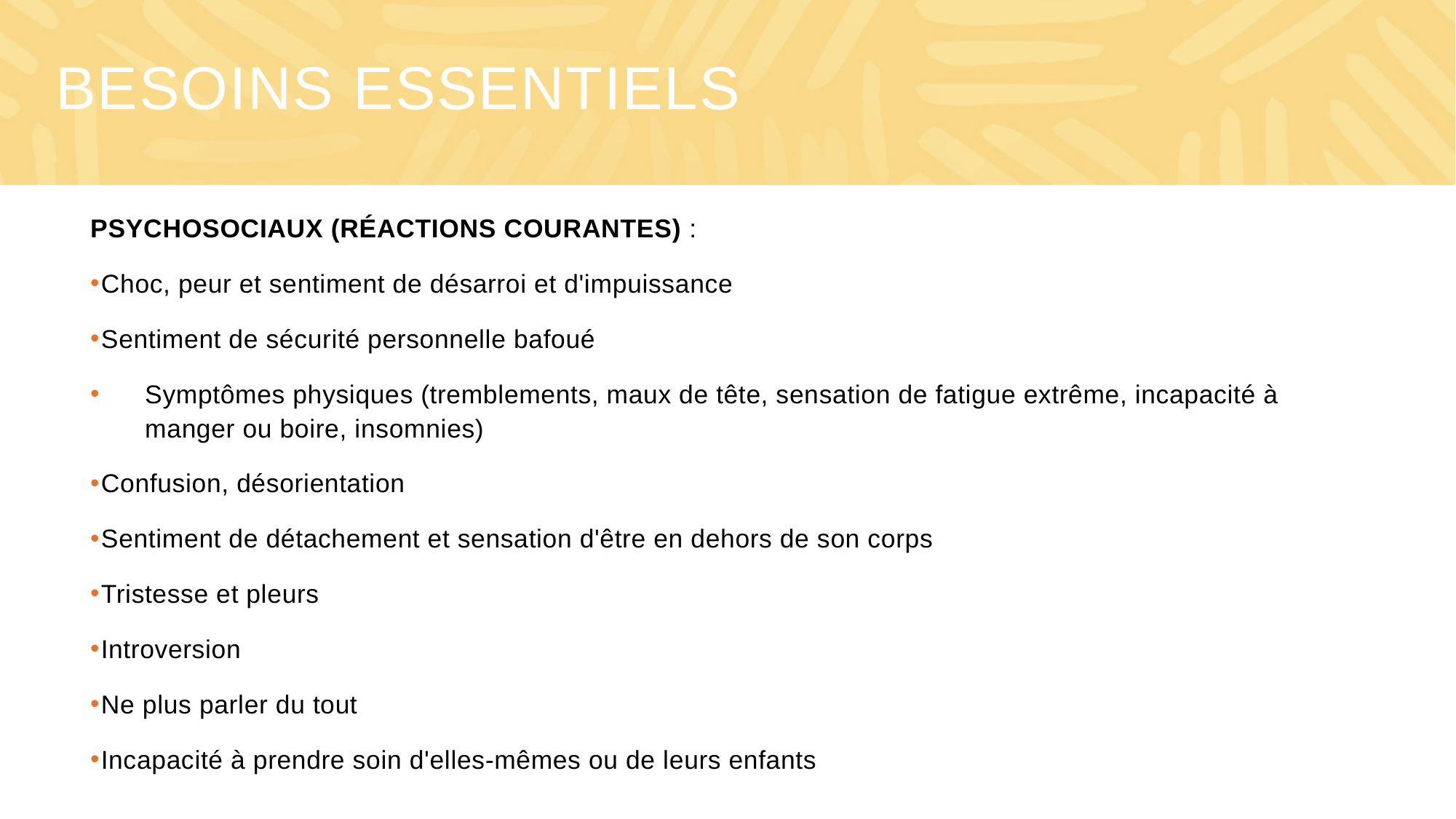

# BESOINS ESSENTIELS
PSYCHOSOCIAUX (RÉACTIONS COURANTES) :
Choc, peur et sentiment de désarroi et d'impuissance
Sentiment de sécurité personnelle bafoué
Symptômes physiques (tremblements, maux de tête, sensation de fatigue extrême, incapacité à manger ou boire, insomnies)
Confusion, désorientation
Sentiment de détachement et sensation d'être en dehors de son corps
Tristesse et pleurs
Introversion
Ne plus parler du tout
Incapacité à prendre soin d'elles-mêmes ou de leurs enfants